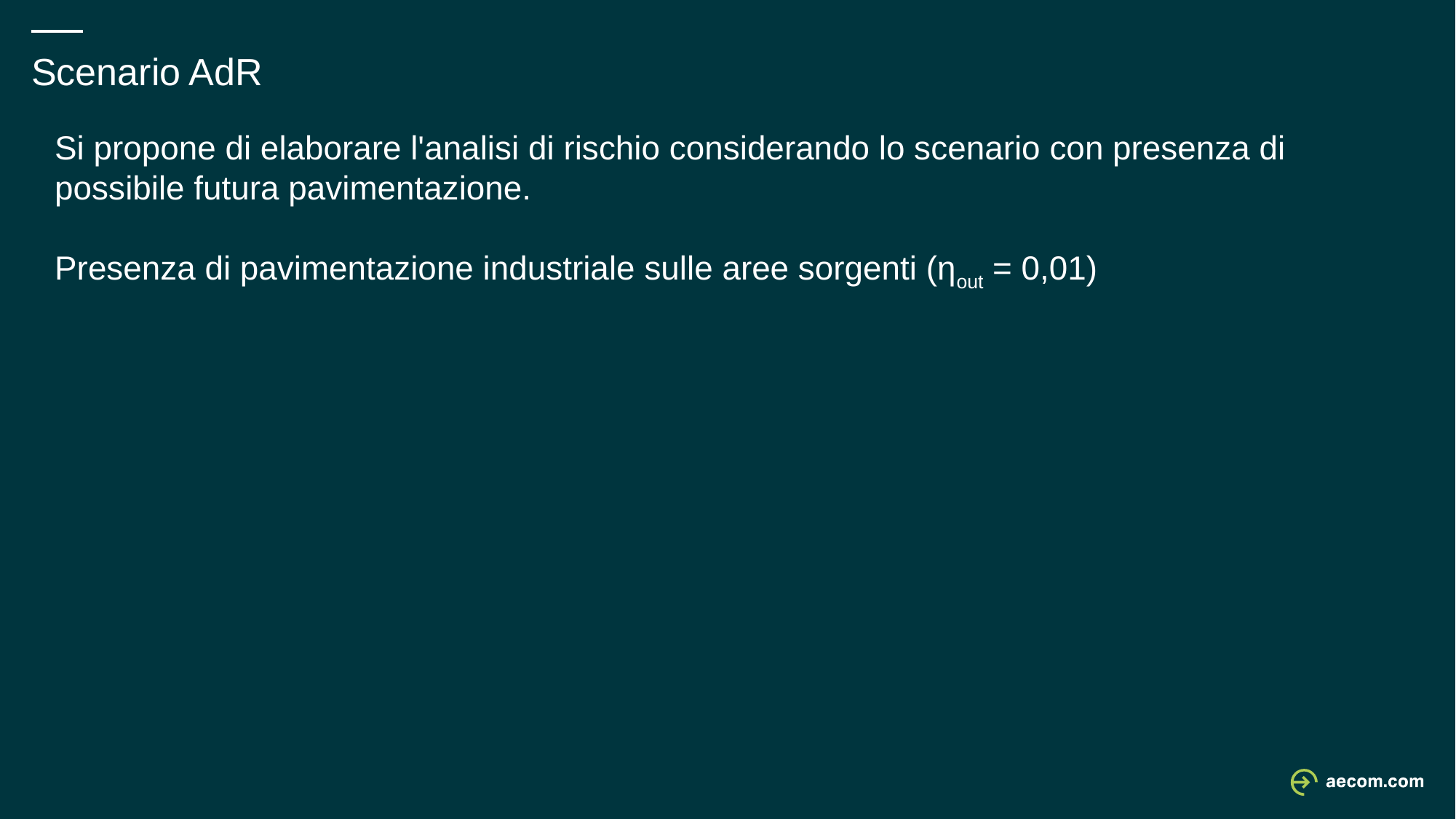

Scenario AdR
Si propone di elaborare l'analisi di rischio considerando lo scenario con presenza di possibile futura pavimentazione.

Presenza di pavimentazione industriale sulle aree sorgenti (ηout = 0,01)